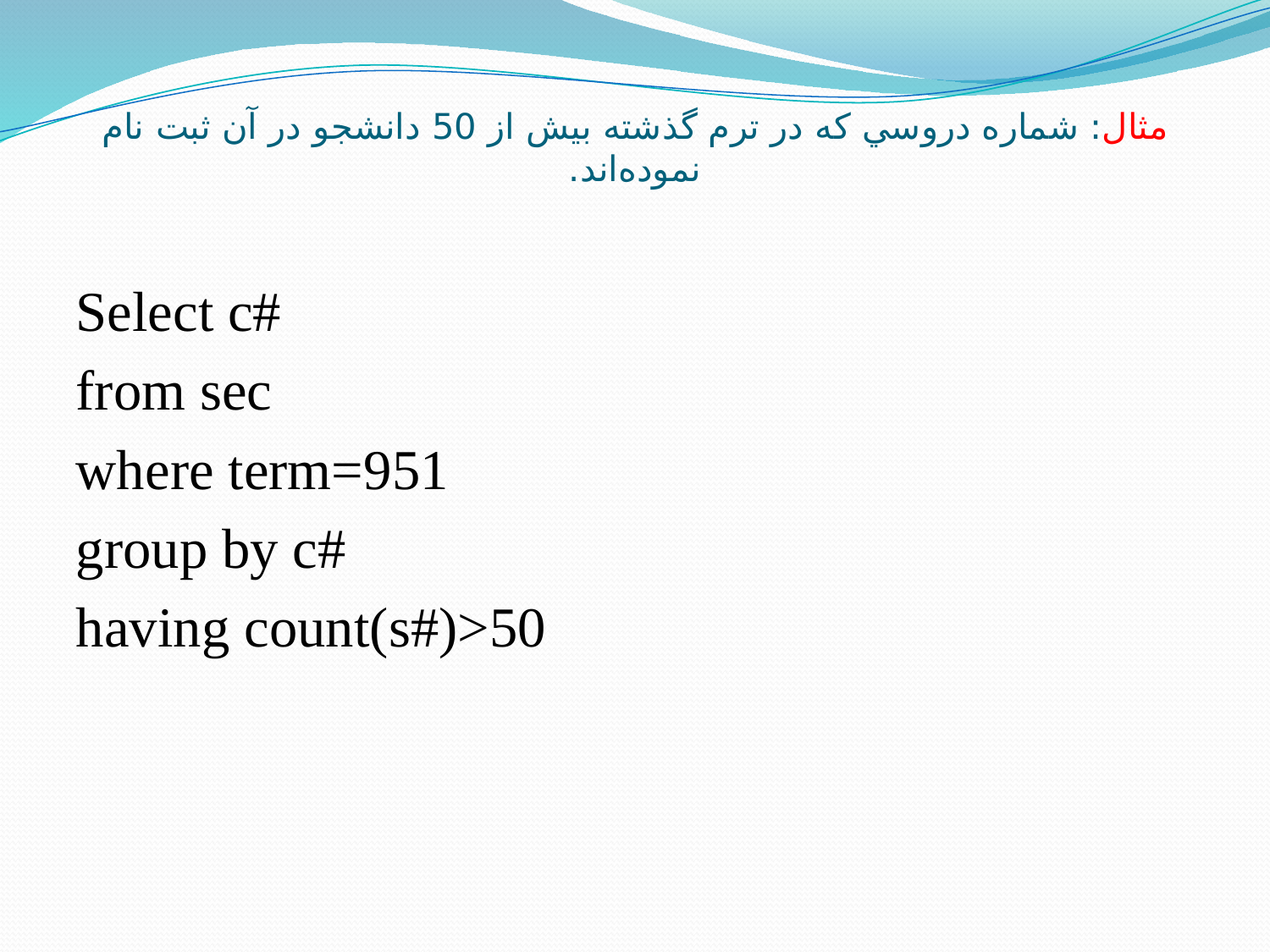

# مثال: شماره دروسي که در ترم گذشته بيش از 50 دانشجو در آن ثبت نام نموده‌اند.
Select c#
from sec
where term=951
group by c#
having count(s#)>50